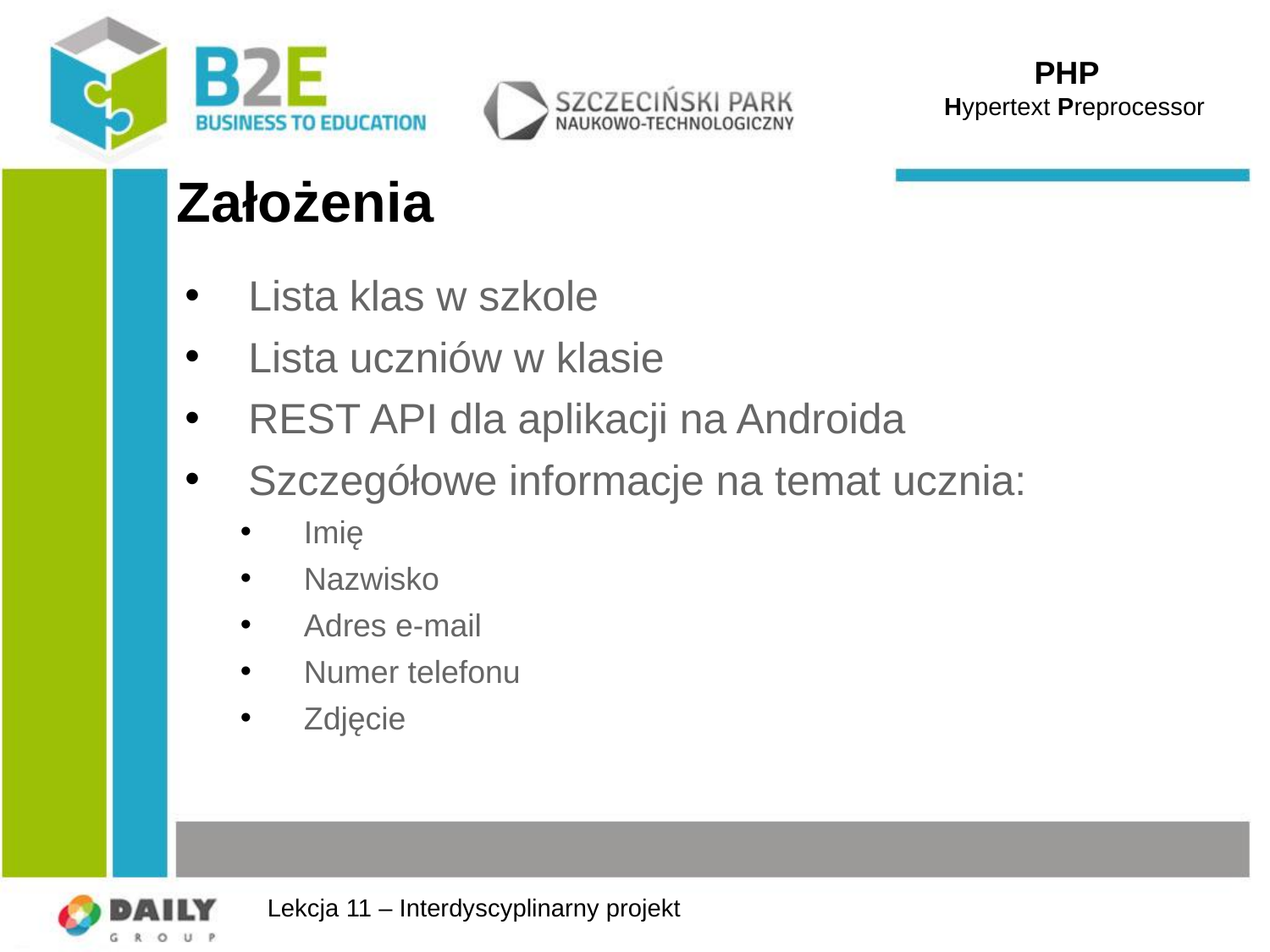

PHP
 Hypertext Preprocessor
# Założenia
Lista klas w szkole
Lista uczniów w klasie
REST API dla aplikacji na Androida
Szczegółowe informacje na temat ucznia:
Imię
Nazwisko
Adres e-mail
Numer telefonu
Zdjęcie
Lekcja 11 – Interdyscyplinarny projekt